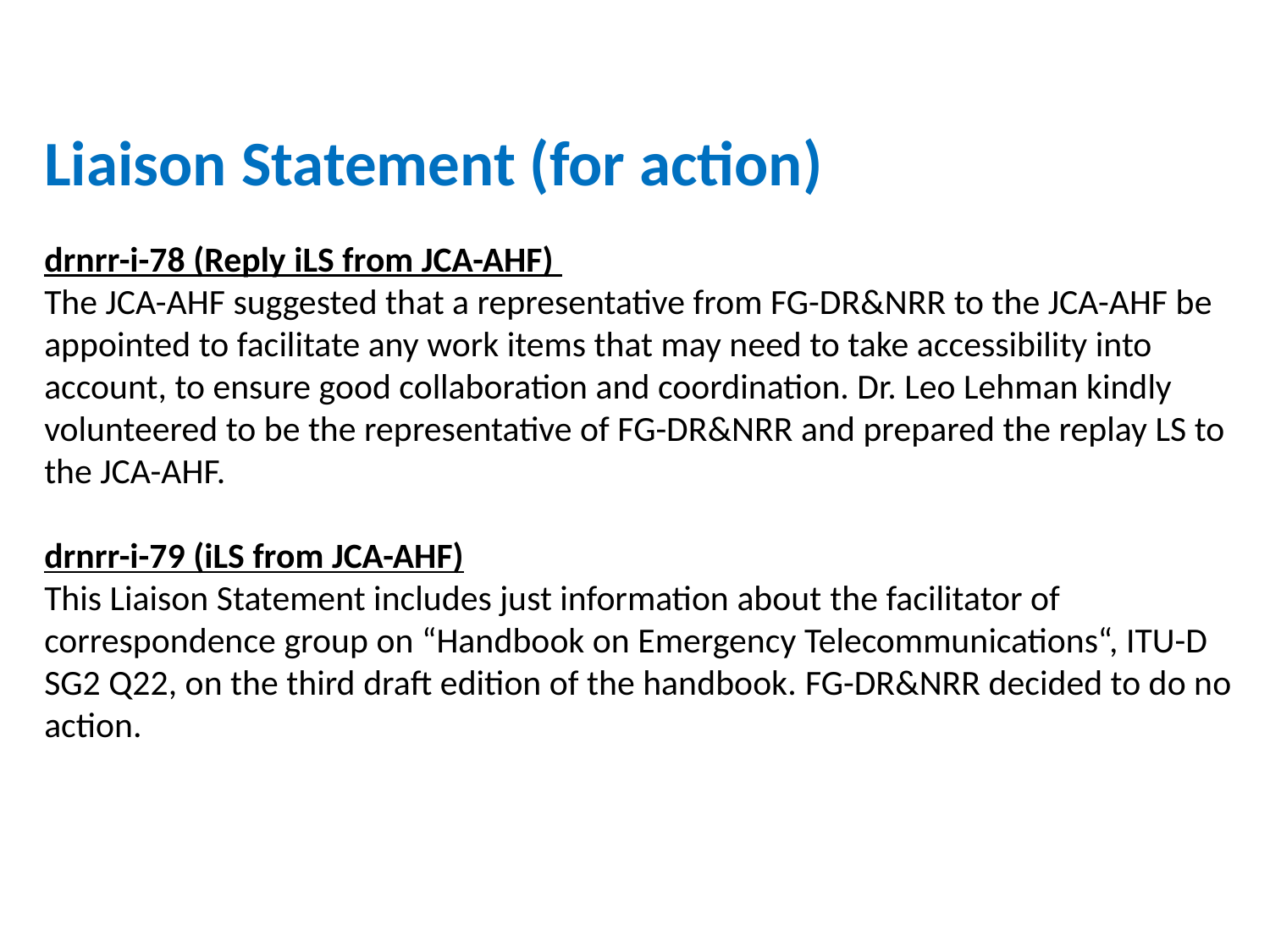

Liaison Statement (for action)

drnrr-i-78 (Reply iLS from JCA-AHF)
The JCA-AHF suggested that a representative from FG-DR&NRR to the JCA-AHF be appointed to facilitate any work items that may need to take accessibility into account, to ensure good collaboration and coordination. Dr. Leo Lehman kindly volunteered to be the representative of FG-DR&NRR and prepared the replay LS to the JCA-AHF.

drnrr-i-79 (iLS from JCA-AHF)
This Liaison Statement includes just information about the facilitator of correspondence group on “Handbook on Emergency Telecommunications“, ITU-D SG2 Q22, on the third draft edition of the handbook. FG-DR&NRR decided to do no action.